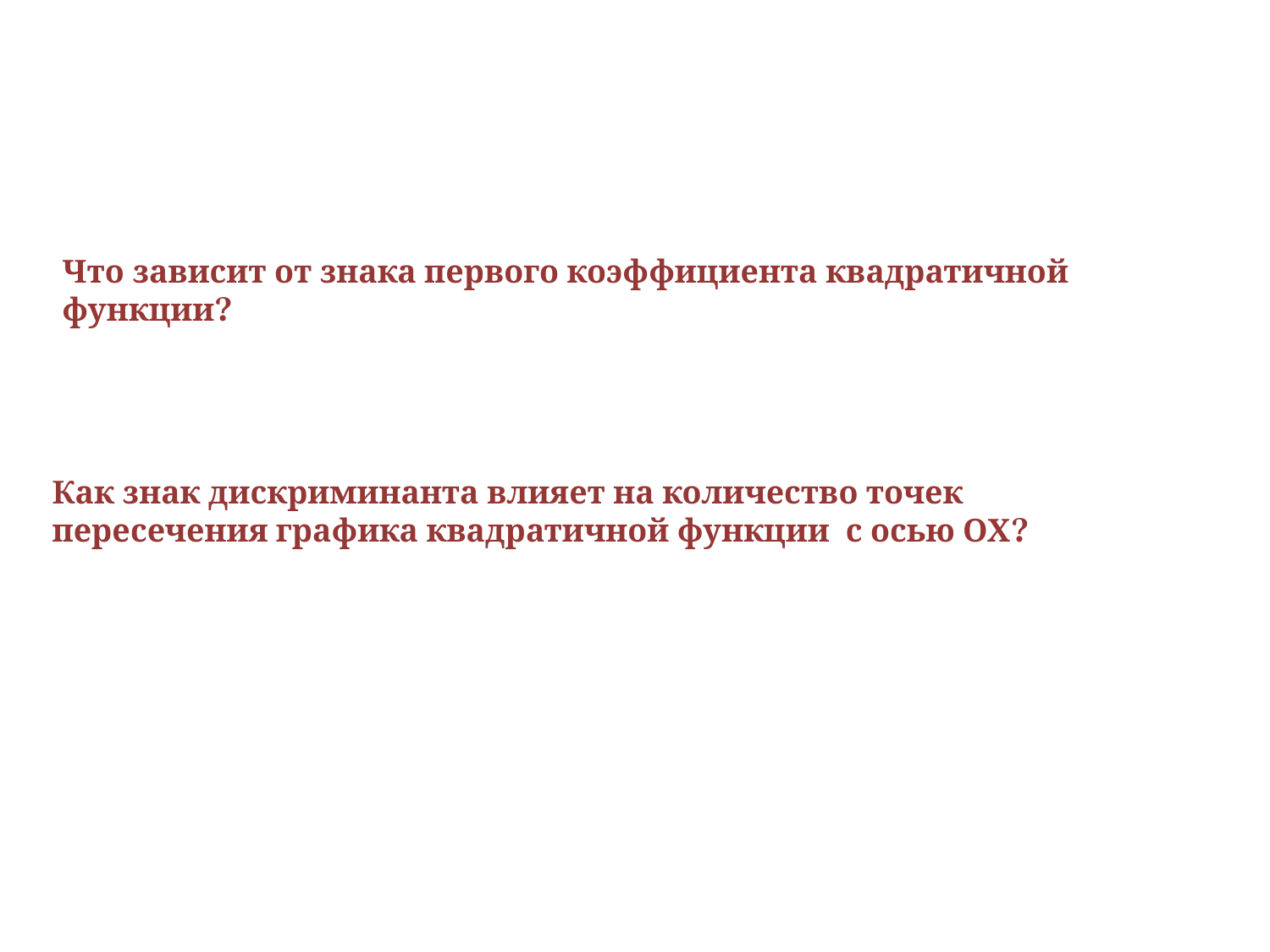

Что зависит от знака первого коэффициента квадратичной функции?

Как знак дискриминанта влияет на количество точек пересечения графика квадратичной функции  с осью ОХ?